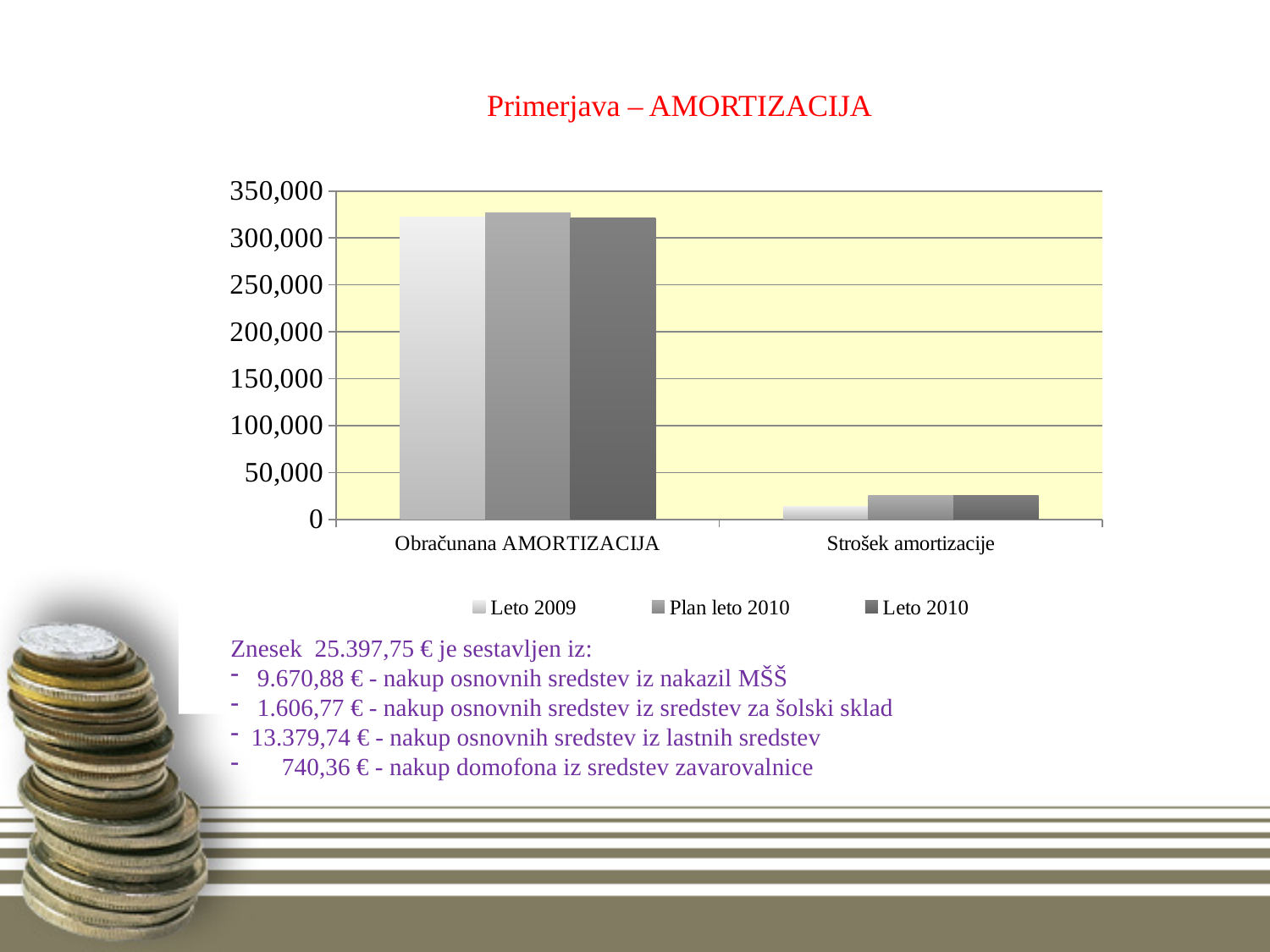

# Primerjava – AMORTIZACIJA

### Chart

| Category | Leto 2009 | Plan leto 2010 | Leto 2010 |
|---|---|---|---|
| Obračunana AMORTIZACIJA | 321980.89 | 327132.58 | 321732.0 |
| Strošek amortizacije | 13701.869999999999 | 25830.32 | 25397.75 |
Znesek  25.397,75 € je sestavljen iz:
   9.670,88 € - nakup osnovnih sredstev iz nakazil MŠŠ
   1.606,77 € - nakup osnovnih sredstev iz sredstev za šolski sklad
  13.379,74 € - nakup osnovnih sredstev iz lastnih sredstev
       740,36 € - nakup domofona iz sredstev zavarovalnice